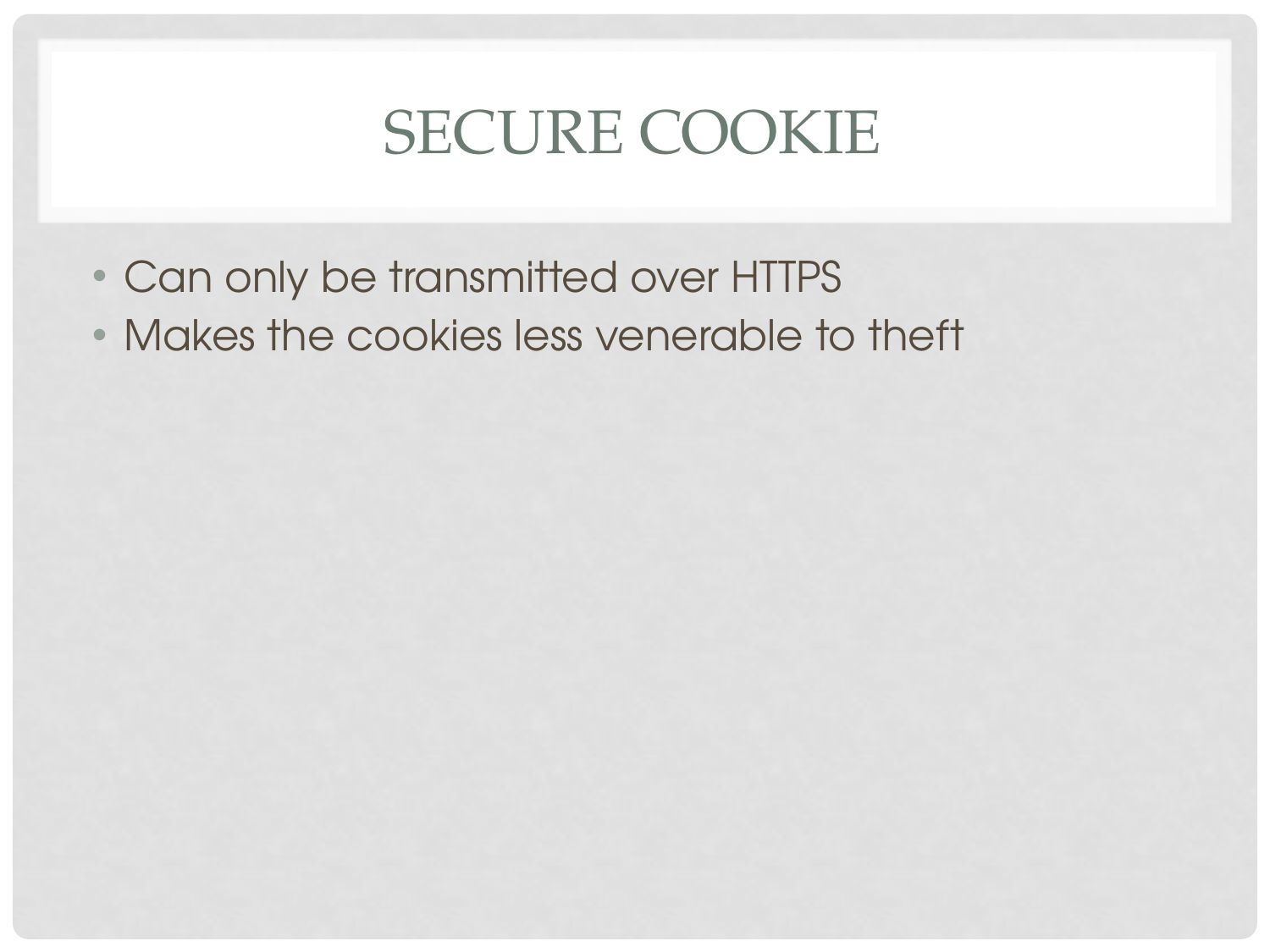

# Secure cookie
Can only be transmitted over HTTPS
Makes the cookies less venerable to theft